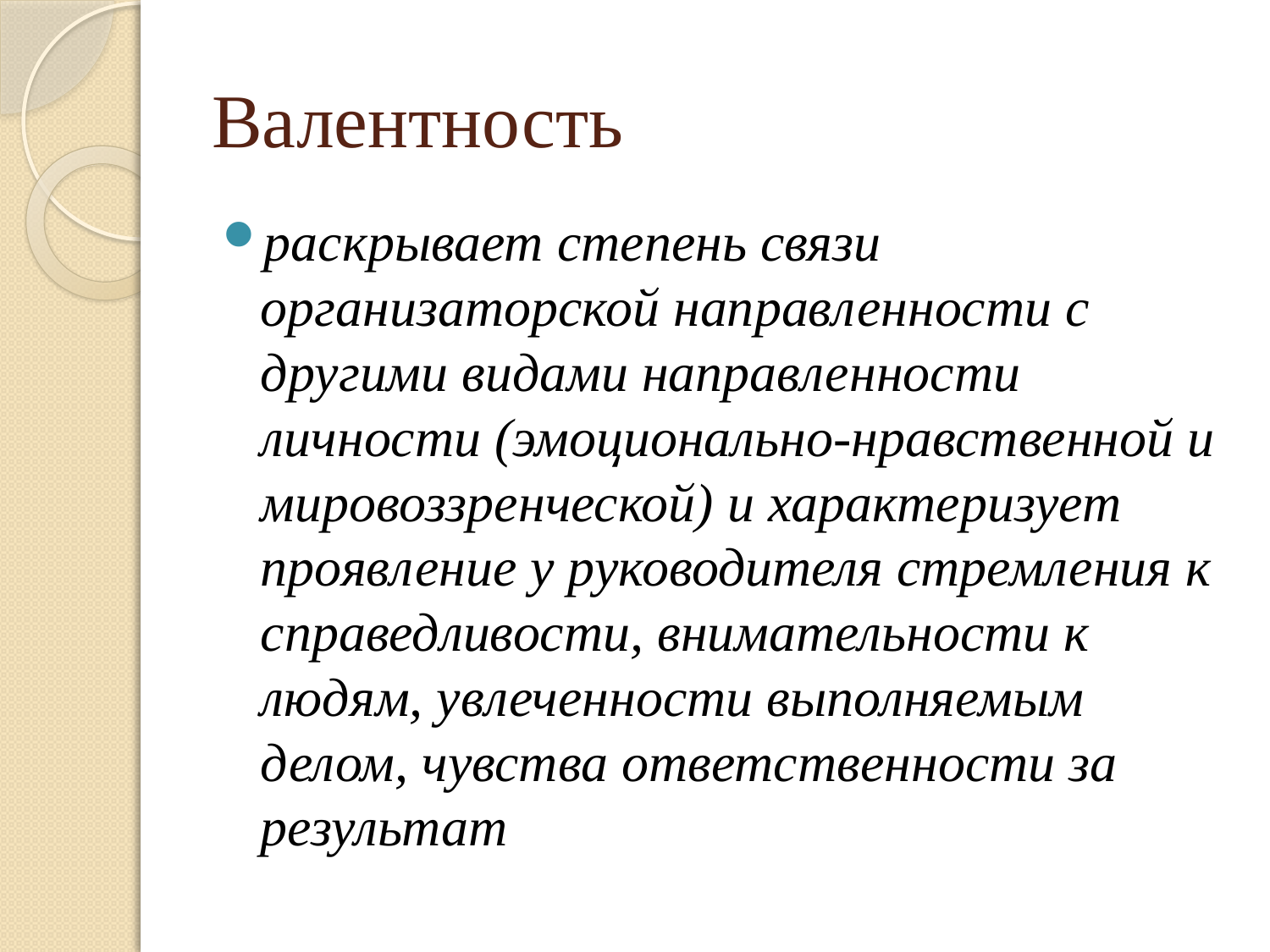

# Валентность
раскрывает степень связи организаторской направленности с другими видами направленности личности (эмоционально-нравственной и мировоззренческой) и характеризует проявление у руководителя стремления к справедливости, внимательности к людям, увлеченности выполняемым делом, чувства ответственности за результат